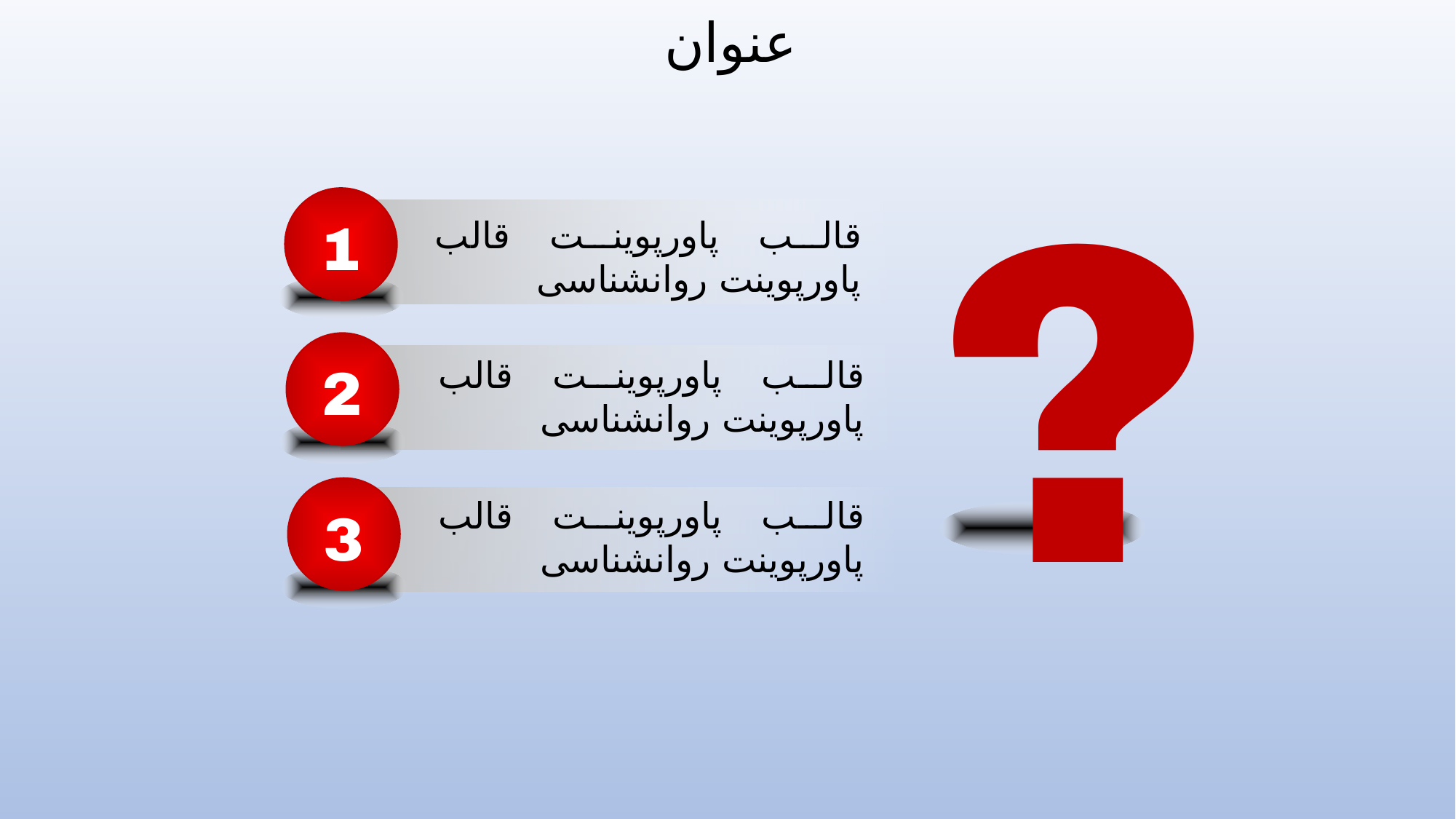

عنوان
?

1
قالب پاورپوينت قالب پاورپوینت روانشناسی

2
قالب پاورپوينت قالب پاورپوینت روانشناسی

3
قالب پاورپوينت قالب پاورپوینت روانشناسی